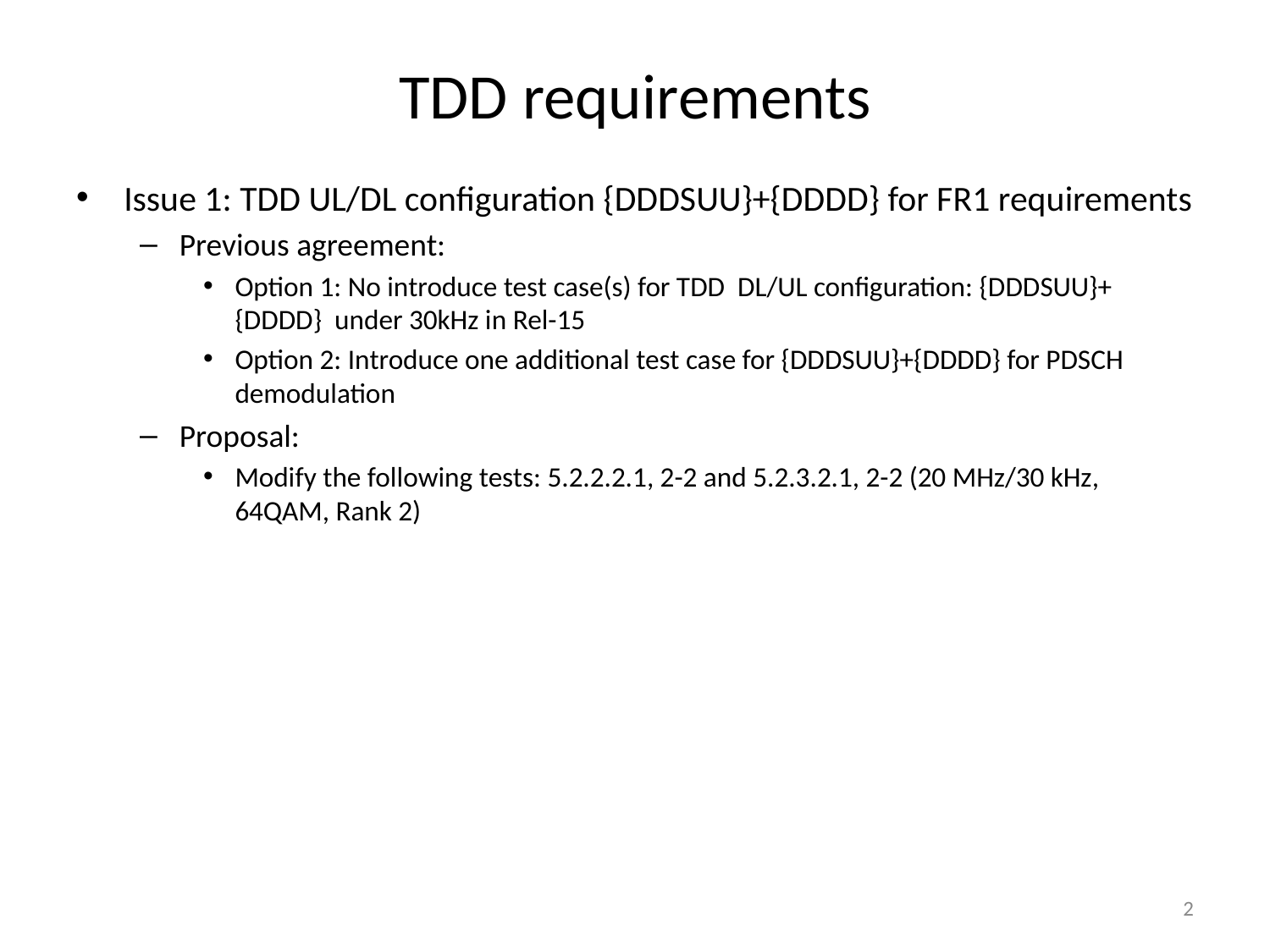

# TDD requirements
Issue 1: TDD UL/DL configuration {DDDSUU}+{DDDD} for FR1 requirements
Previous agreement:
Option 1: No introduce test case(s) for TDD  DL/UL configuration: {DDDSUU}+{DDDD}  under 30kHz in Rel-15
Option 2: Introduce one additional test case for {DDDSUU}+{DDDD} for PDSCH demodulation
Proposal:
Modify the following tests: 5.2.2.2.1, 2-2 and 5.2.3.2.1, 2-2 (20 MHz/30 kHz, 64QAM, Rank 2)

2